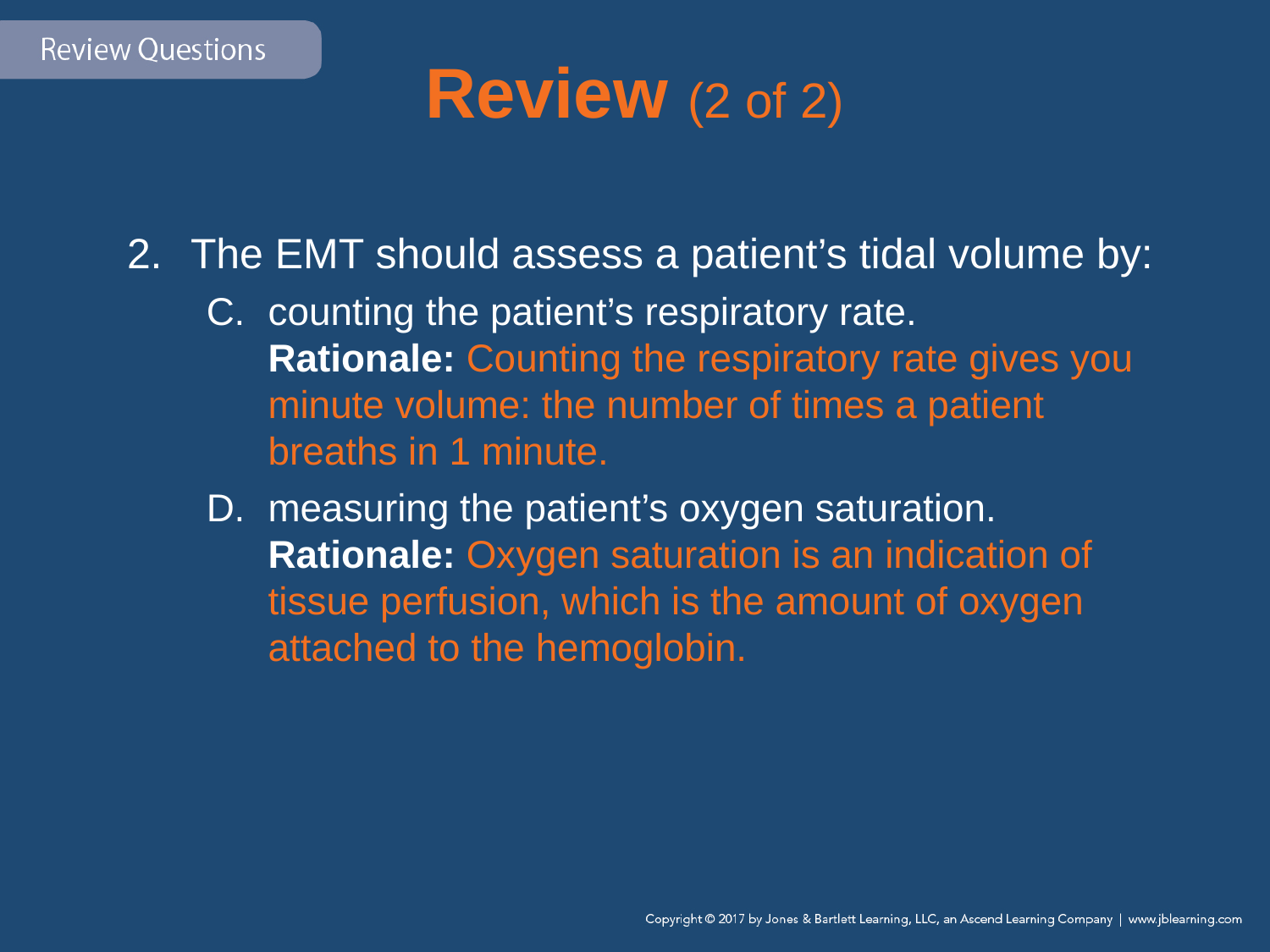

# Review (2 of 2)
The EMT should assess a patient’s tidal volume by:
counting the patient’s respiratory rate.
Rationale: Counting the respiratory rate gives you minute volume: the number of times a patient breaths in 1 minute.
measuring the patient’s oxygen saturation.
Rationale: Oxygen saturation is an indication of tissue perfusion, which is the amount of oxygen attached to the hemoglobin.